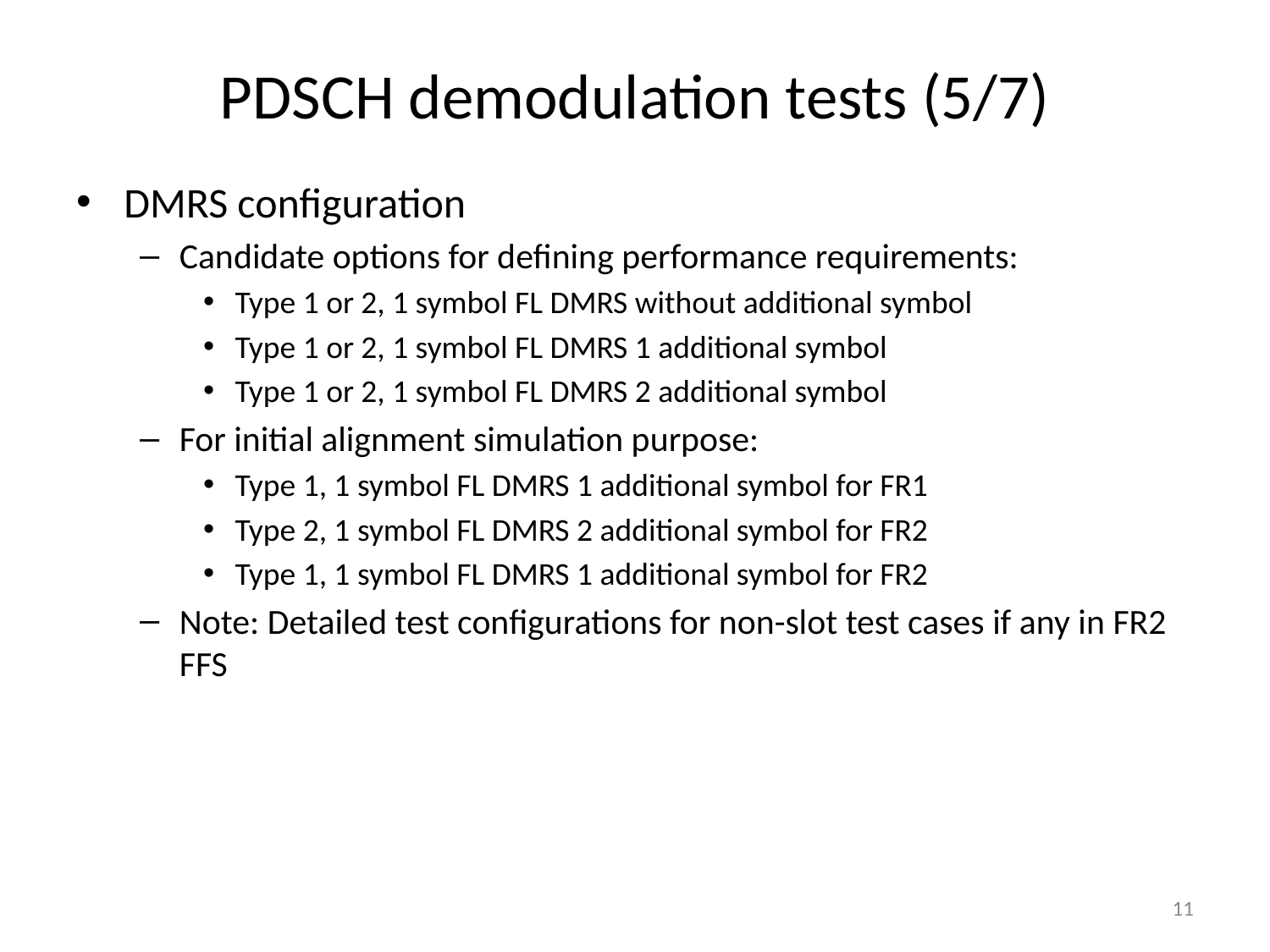

# PDSCH demodulation tests (5/7)
DMRS configuration
Candidate options for defining performance requirements:
Type 1 or 2, 1 symbol FL DMRS without additional symbol
Type 1 or 2, 1 symbol FL DMRS 1 additional symbol
Type 1 or 2, 1 symbol FL DMRS 2 additional symbol
For initial alignment simulation purpose:
Type 1, 1 symbol FL DMRS 1 additional symbol for FR1
Type 2, 1 symbol FL DMRS 2 additional symbol for FR2
Type 1, 1 symbol FL DMRS 1 additional symbol for FR2
Note: Detailed test configurations for non-slot test cases if any in FR2 FFS

11